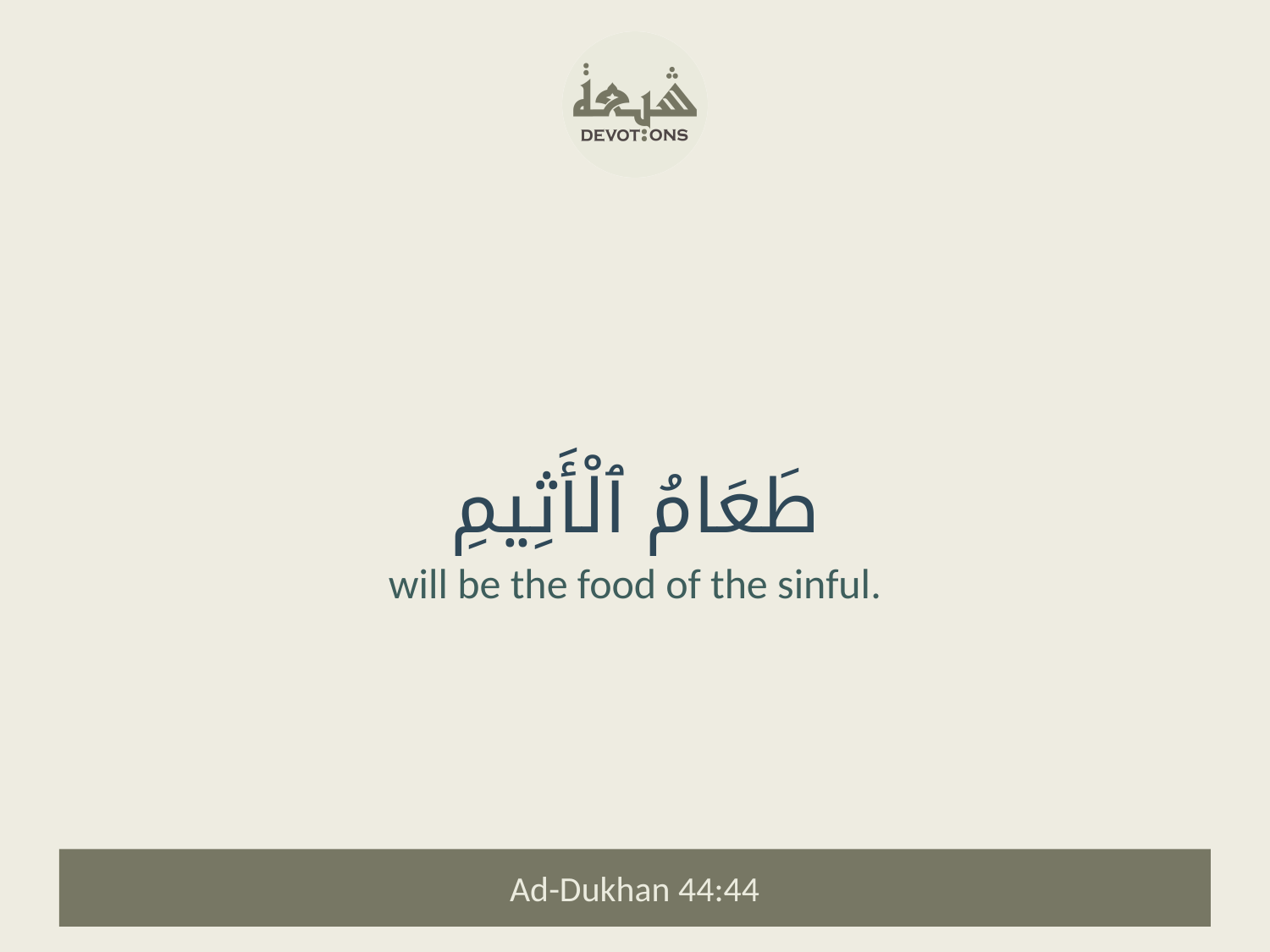

طَعَامُ ٱلْأَثِيمِ
will be the food of the sinful.
Ad-Dukhan 44:44